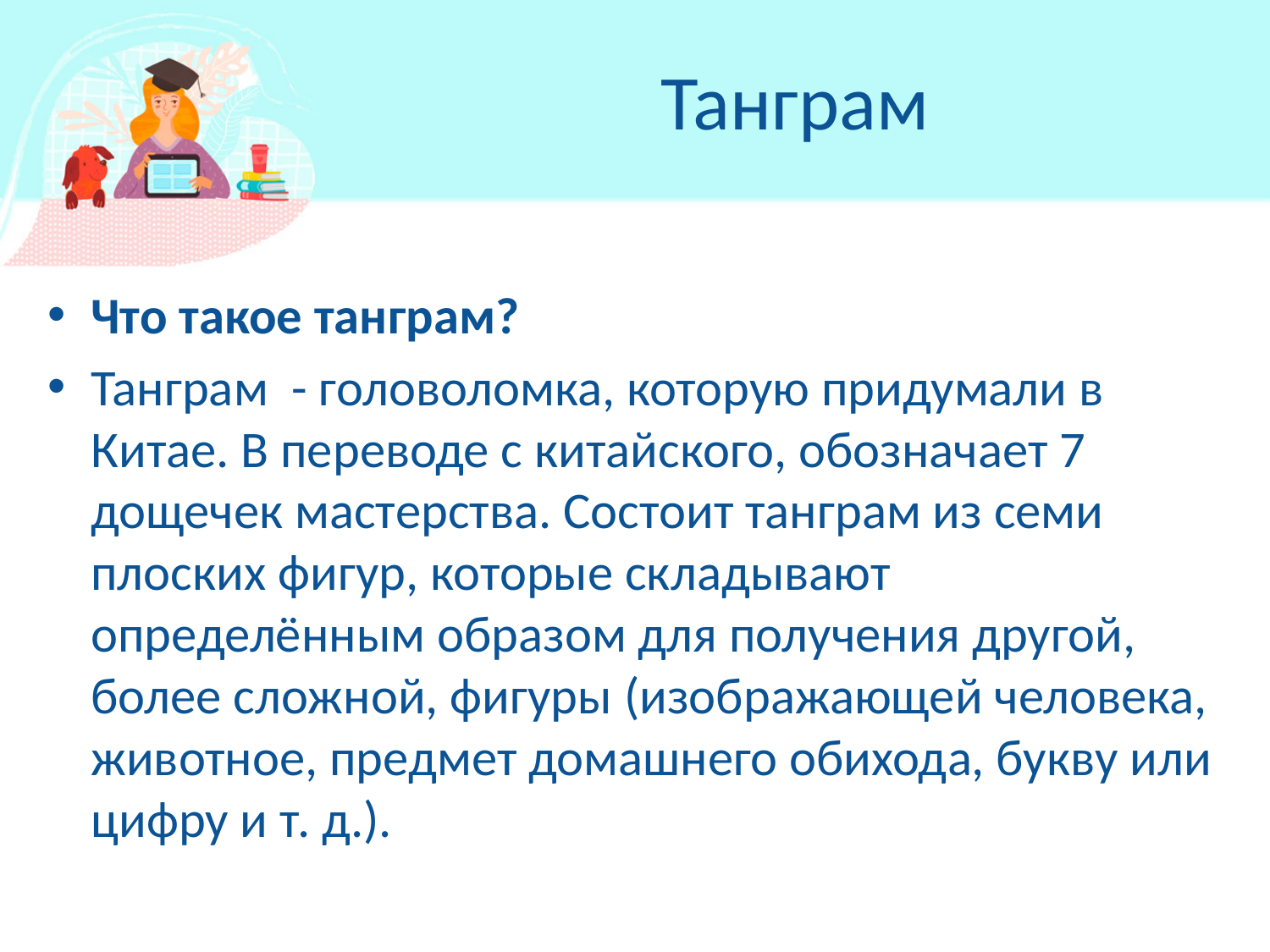

# Танграм
Что такое танграм?
Танграм  - головоломка, которую придумали в Китае. В переводе с китайского, обозначает 7 дощечек мастерства. Состоит танграм из семи плоских фигур, которые складывают определённым образом для получения другой, более сложной, фигуры (изображающей человека, животное, предмет домашнего обихода, букву или цифру и т. д.).